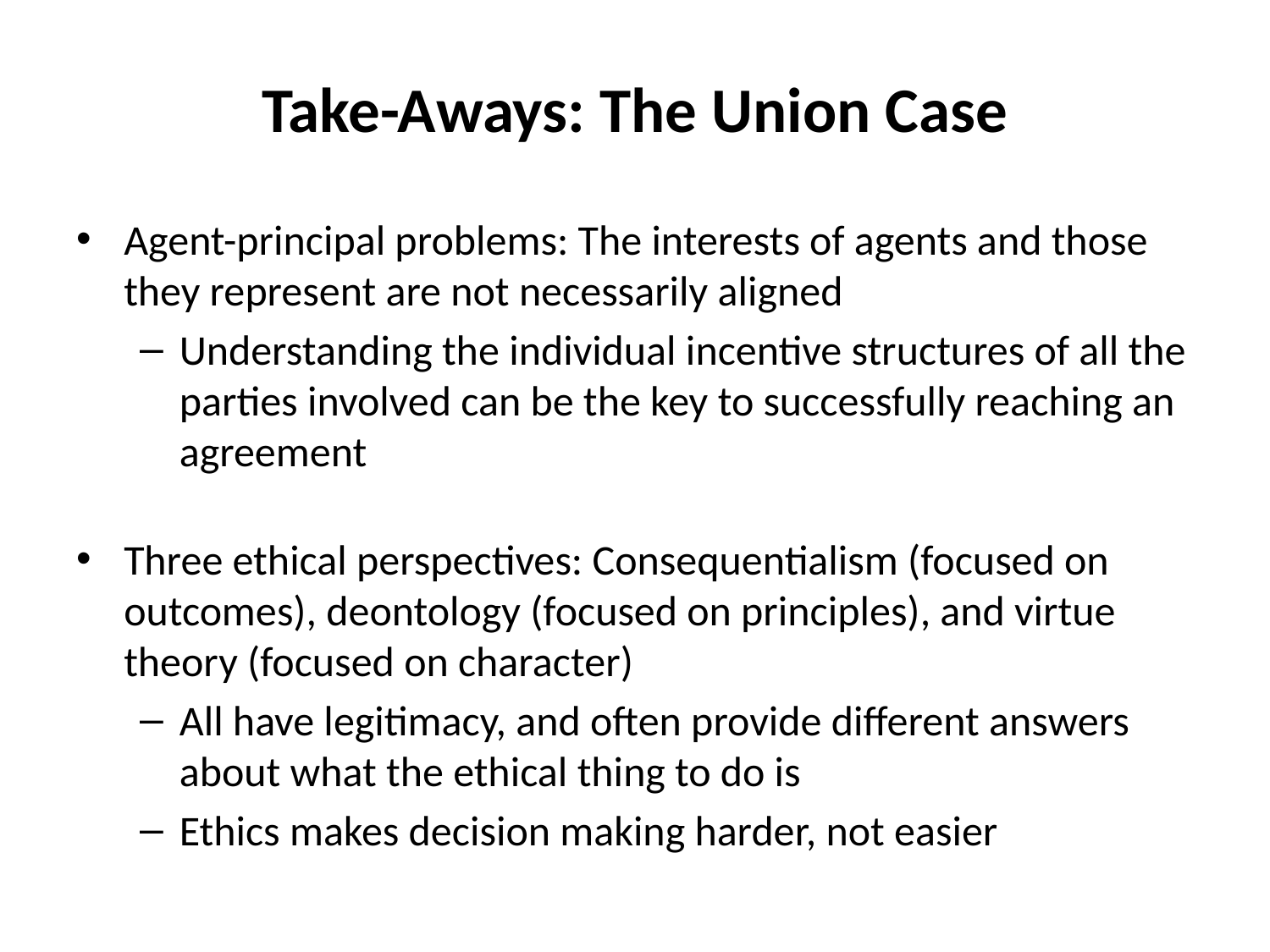

# Take-Aways: The Union Case
Agent-principal problems: The interests of agents and those they represent are not necessarily aligned
Understanding the individual incentive structures of all the parties involved can be the key to successfully reaching an agreement

Three ethical perspectives: Consequentialism (focused on outcomes), deontology (focused on principles), and virtue theory (focused on character)
All have legitimacy, and often provide different answers about what the ethical thing to do is
Ethics makes decision making harder, not easier